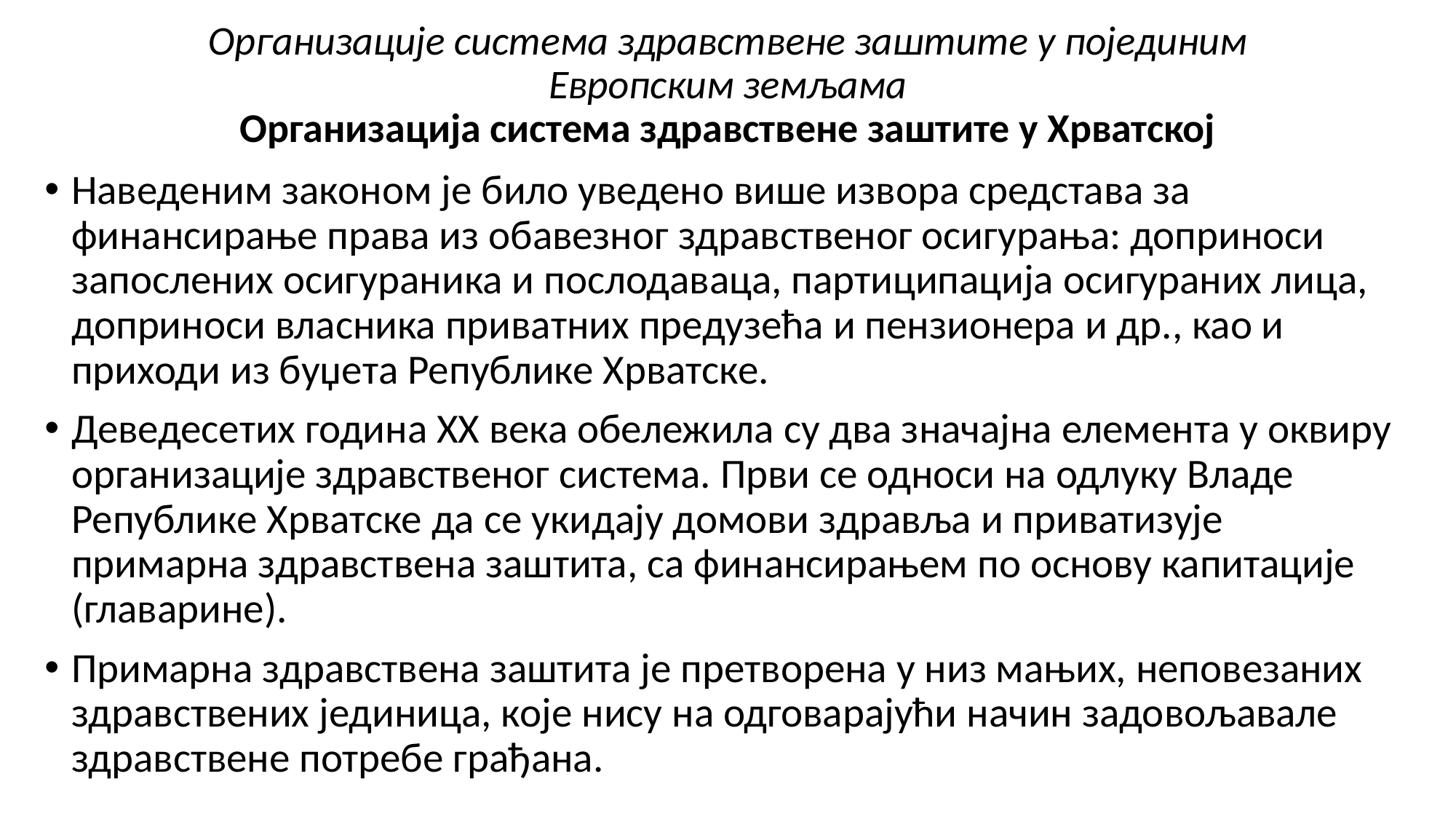

# Организације система здравствене заштите у појединим Европским земљама Организација система здравствене заштите у Хрватској
Наведеним законом је било уведено више извора средстава за финансирање права из обавезног здравственог осигурања: доприноси запослених осигураника и послодаваца, партиципација осигураних лица, доприноси власника приватних предузећа и пензионера и др., као и приходи из буџета Републике Хрватске.
Деведесетих година XX века обележила су два значајна елемента у оквиру организације здравственог система. Први се односи на одлуку Владе Републике Хрватске да се укидају домови здравља и приватизује примарна здравствена заштита, са финансирањем по основу капитације (главарине).
Примарна здравствена заштита је претворена у низ мањих, неповезаних здравствених јединица, које нису на одговарајући начин задовољавале здравствене потребе грађана.